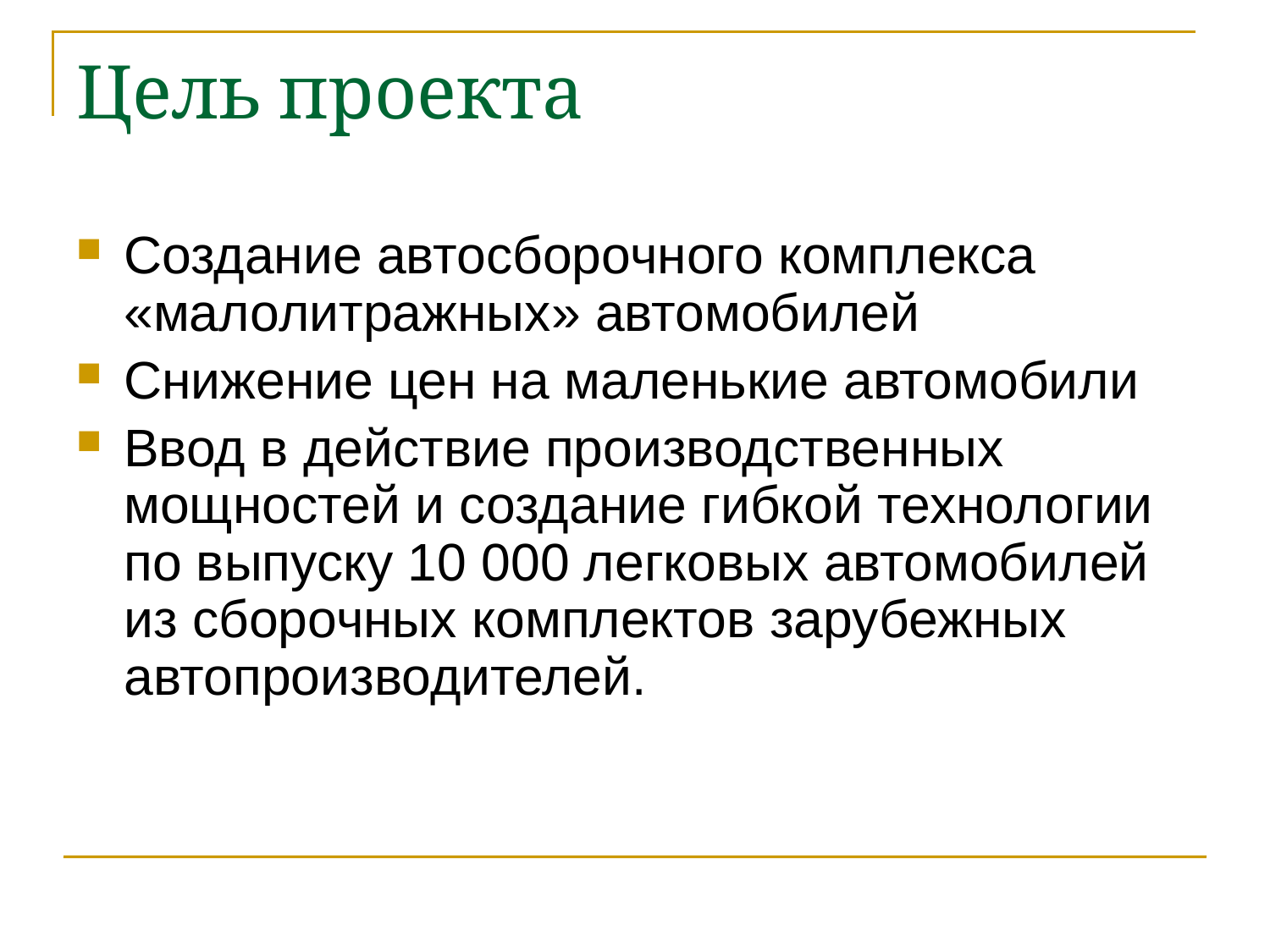

# Цель проекта
Создание автосборочного комплекса «малолитражных» автомобилей
Снижение цен на маленькие автомобили
Ввод в действие производственных мощностей и создание гибкой технологии по выпуску 10 000 легковых автомобилей из сборочных комплектов зарубежных автопроизводителей.